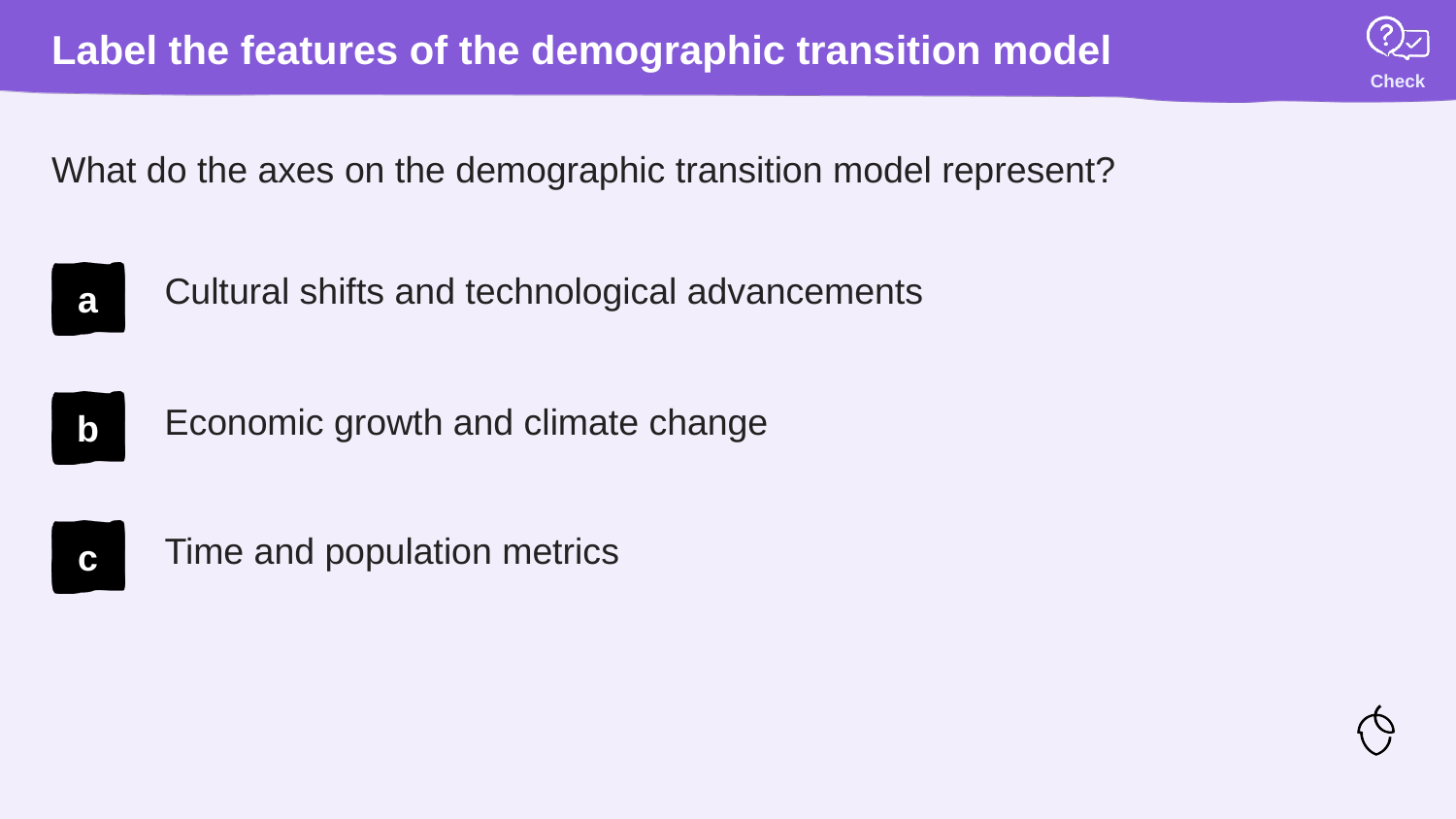

Label the features of the demographic transition model
# What do the axes on the demographic transition model represent?
Cultural shifts and technological advancements
Economic growth and climate change
Time and population metrics